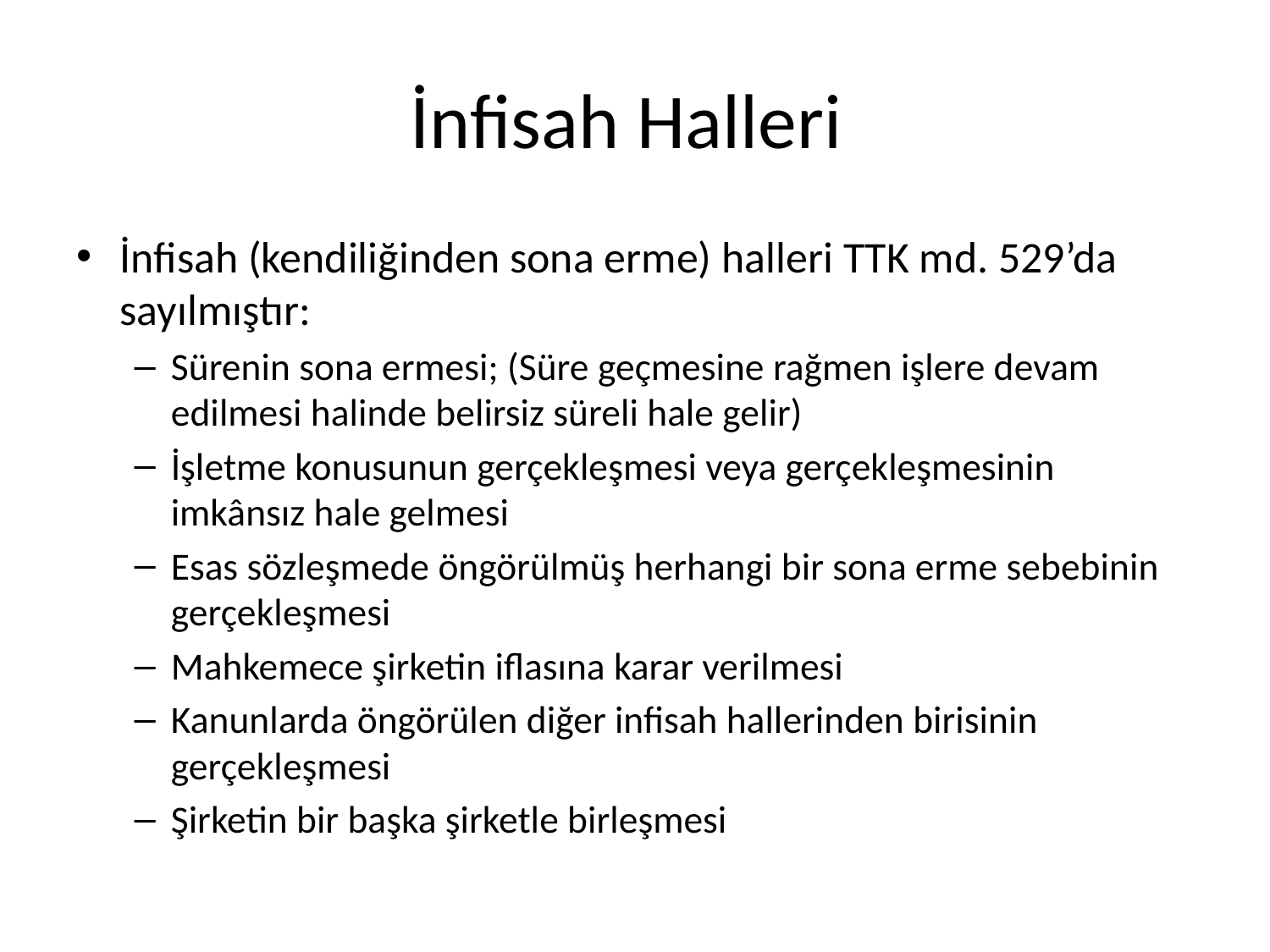

# İnfisah Halleri
İnfisah (kendiliğinden sona erme) halleri TTK md. 529’da sayılmıştır:
Sürenin sona ermesi; (Süre geçmesine rağmen işlere devam edilmesi halinde belirsiz süreli hale gelir)
İşletme konusunun gerçekleşmesi veya gerçekleşmesinin imkânsız hale gelmesi
Esas sözleşmede öngörülmüş herhangi bir sona erme sebebinin gerçekleşmesi
Mahkemece şirketin iflasına karar verilmesi
Kanunlarda öngörülen diğer infisah hallerinden birisinin gerçekleşmesi
Şirketin bir başka şirketle birleşmesi